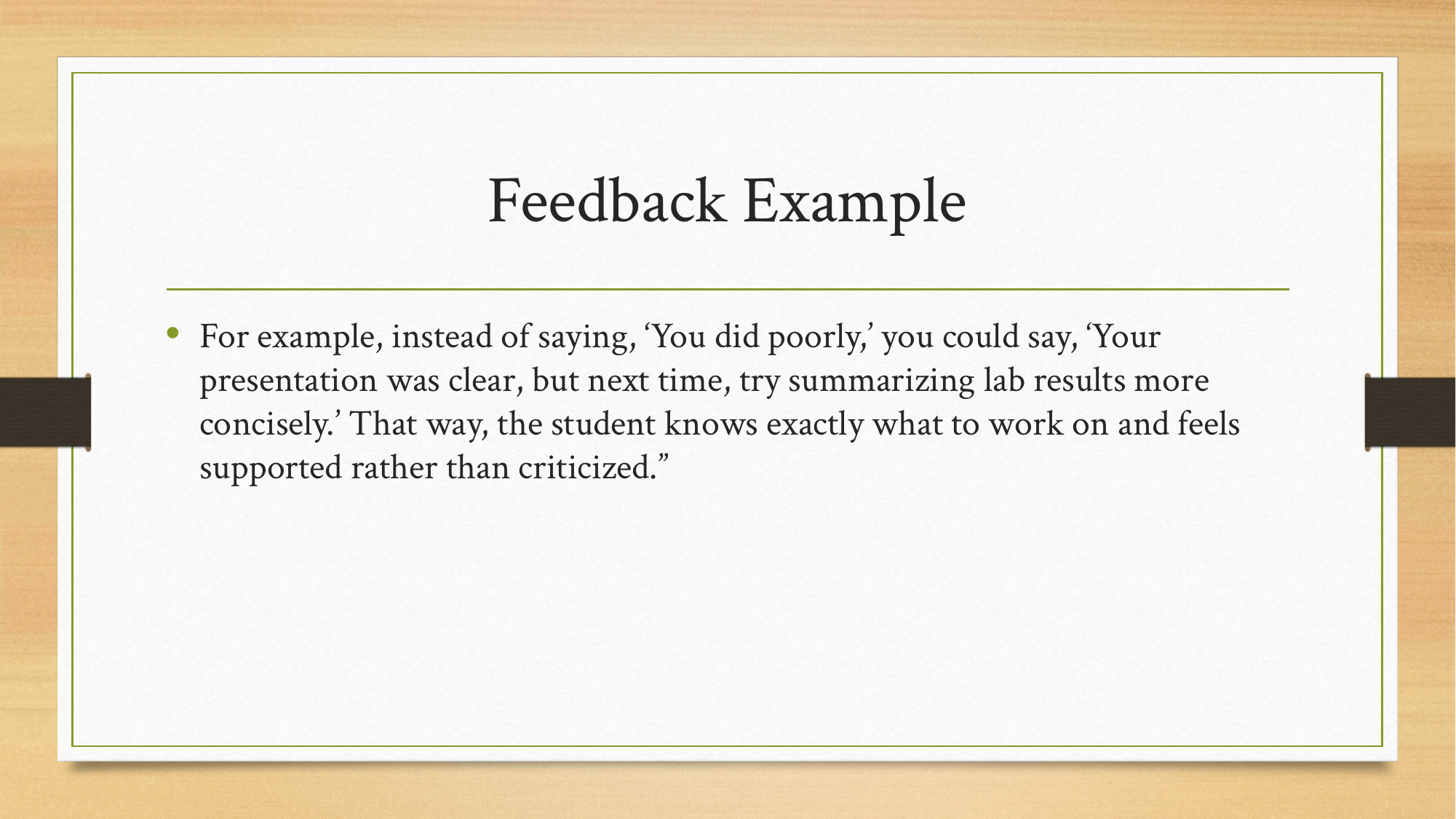

# Feedback Example
For example, instead of saying, ‘You did poorly,’ you could say, ‘Your presentation was clear, but next time, try summarizing lab results more concisely.’ That way, the student knows exactly what to work on and feels supported rather than criticized.”